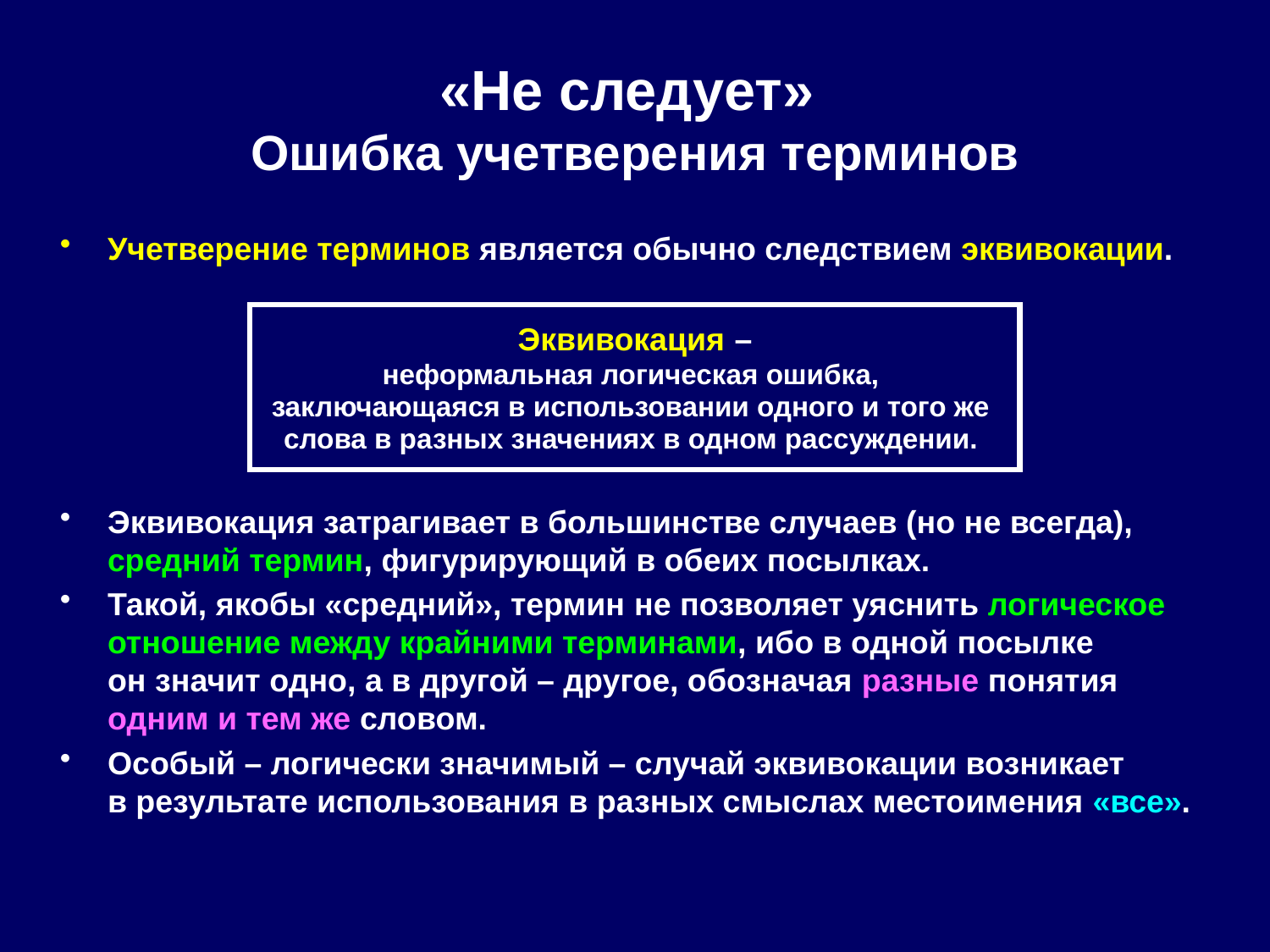

# «Не следует» Ошибка учетверения терминов
Учетверение терминов является обычно следствием эквивокации.
Эквивокация затрагивает в большинстве случаев (но не всегда), средний термин, фигурирующий в обеих посылках.
Такой, якобы «средний», термин не позволяет уяснить логическое отношение между крайними терминами, ибо в одной посылке
он значит одно, а в другой – другое, обозначая разные понятия одним и тем же словом.
Особый – логически значимый – случай эквивокации возникает
в результате использования в разных смыслах местоимения «все».
Эквивокация –
неформальная логическая ошибка,
заключающаяся в использовании одного и того же
слова в разных значениях в одном рассуждении.